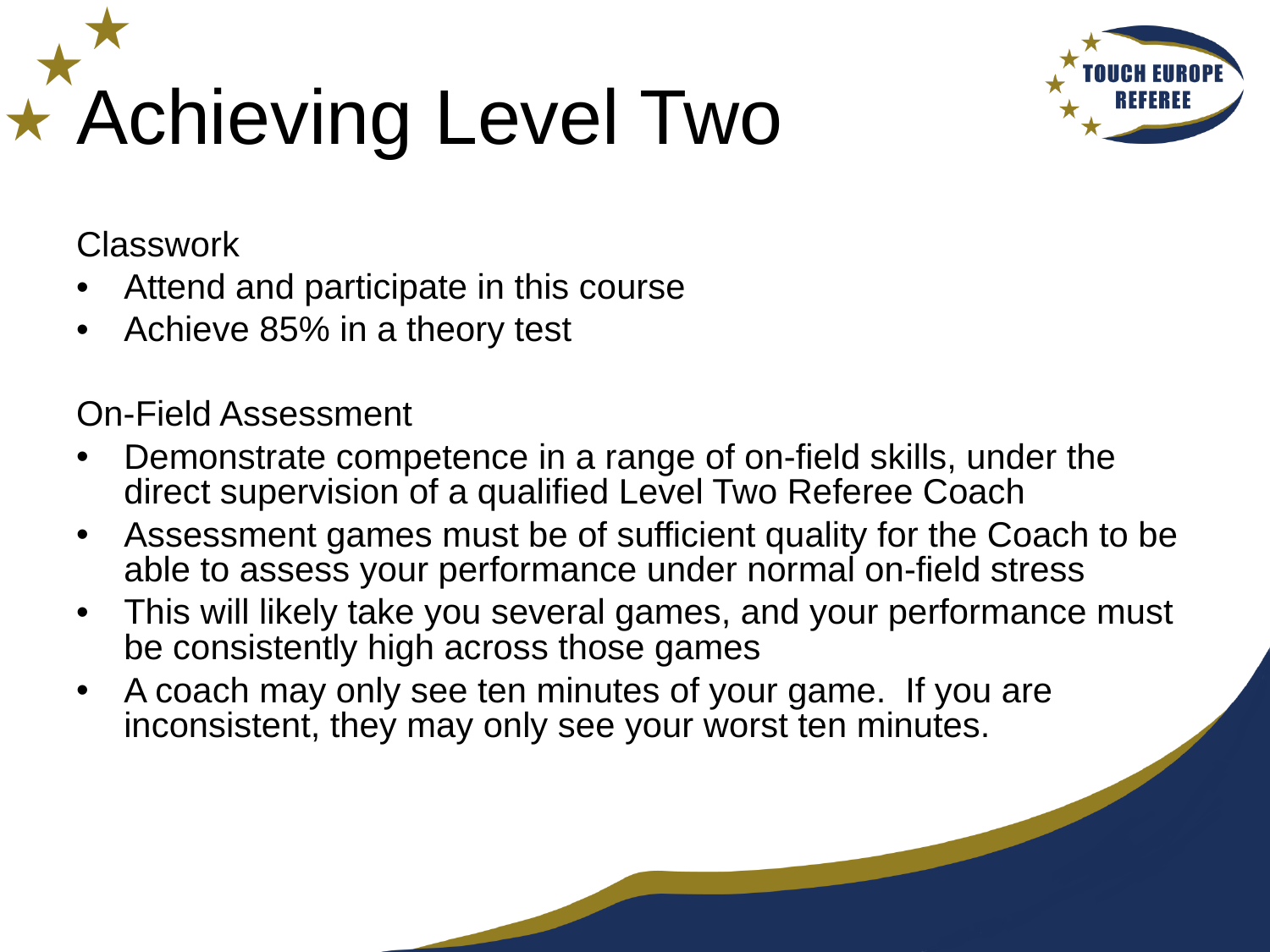

# Achieving Level Two
Classwork
Attend and participate in this course
Achieve 85% in a theory test

On-Field Assessment
Demonstrate competence in a range of on-field skills, under the direct supervision of a qualified Level Two Referee Coach
Assessment games must be of sufficient quality for the Coach to be able to assess your performance under normal on-field stress
This will likely take you several games, and your performance must be consistently high across those games
A coach may only see ten minutes of your game.  If you are inconsistent, they may only see your worst ten minutes.